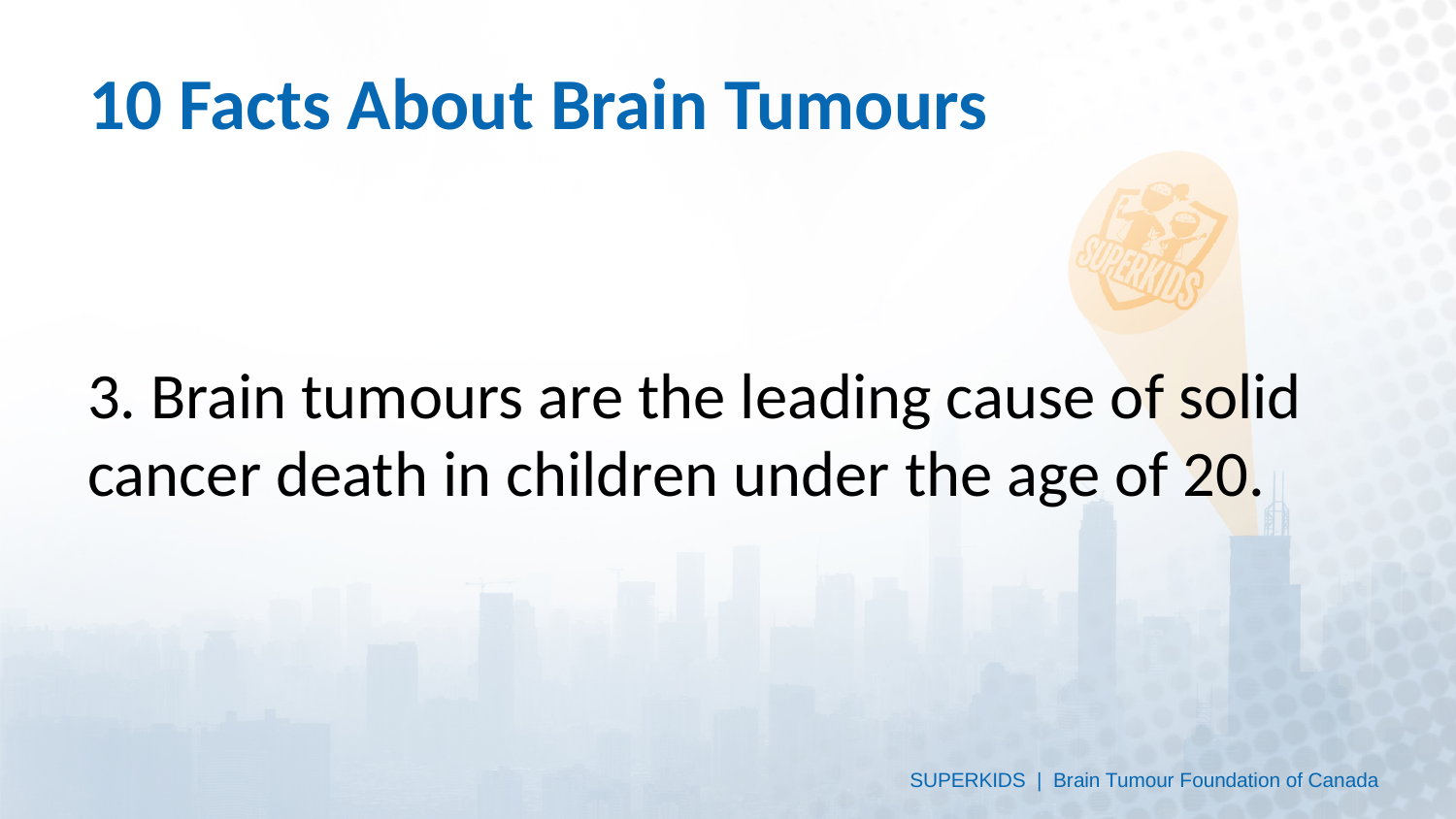

# 10 Facts About Brain Tumours
3. Brain tumours are the leading cause of solid cancer death in children under the age of 20.